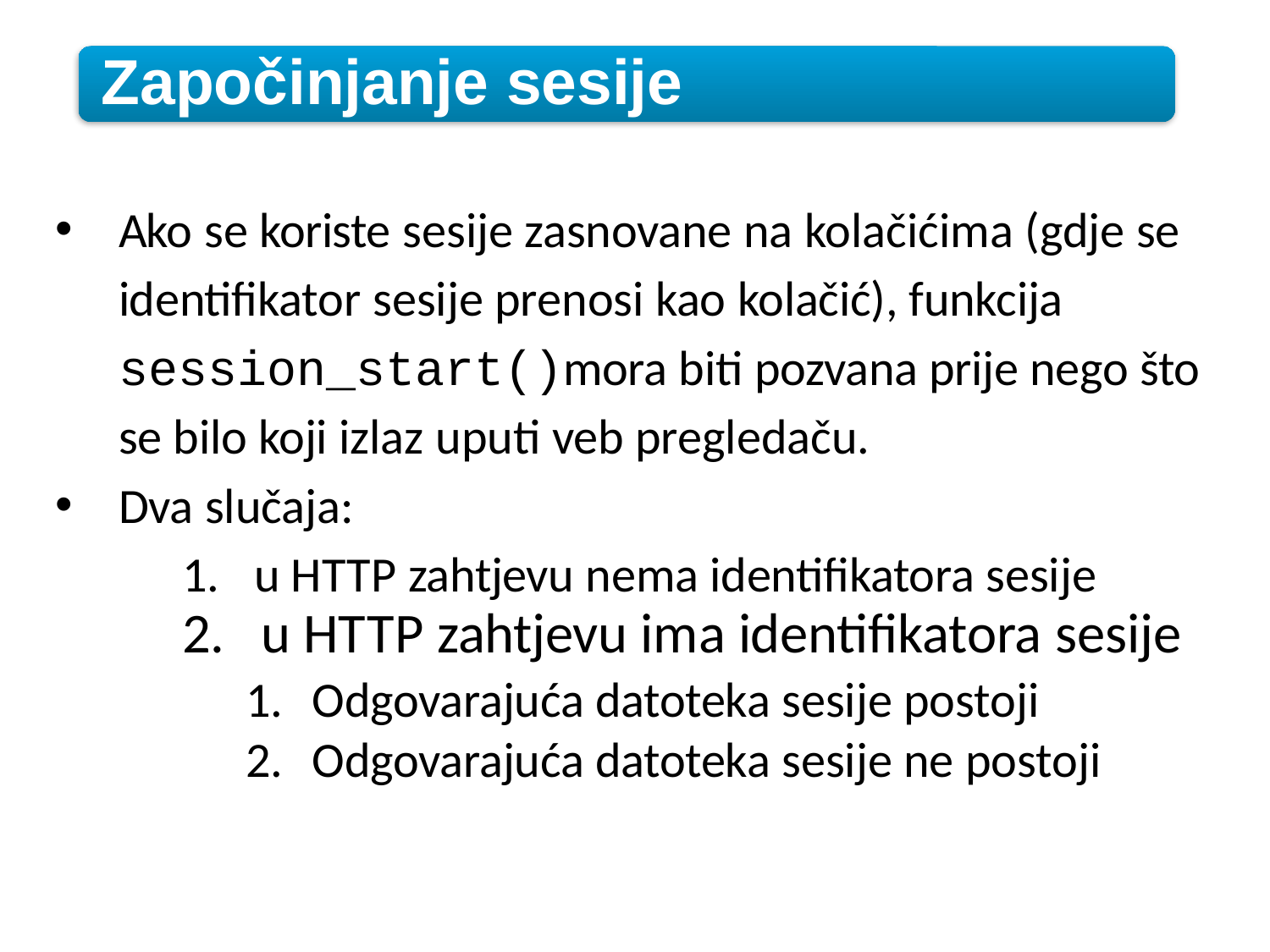

Započinjanje sesije
Ako se koriste sesije zasnovane na kolačićima (gdje se identifikator sesije prenosi kao kolačić), funkcija session_start()mora biti pozvana prije nego što se bilo koji izlaz uputi veb pregledaču.
Dva slučaja:
	1. u HTTP zahtjevu nema identifikatora sesije
2. u HTTP zahtjevu ima identifikatora sesije
1. Odgovarajuća datoteka sesije postoji
2. Odgovarajuća datoteka sesije ne postoji